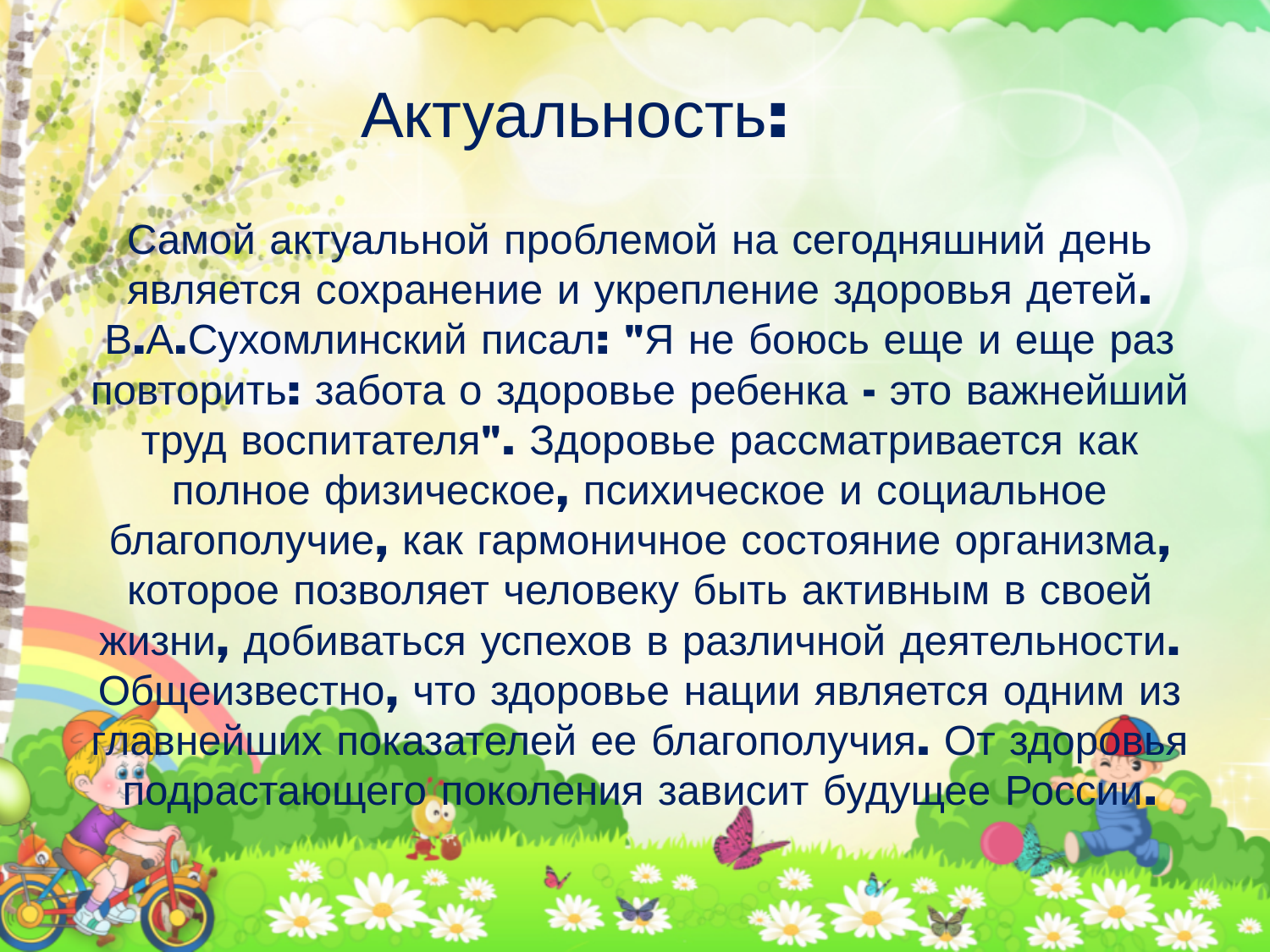

# Актуальность:
Самой актуальной проблемой на сегодняшний день является сохранение и укрепление здоровья детей. В.А.Сухомлинский писал: "Я не боюсь еще и еще раз повторить: забота о здоровье ребенка - это важнейший труд воспитателя". Здоровье рассматривается как полное физическое, психическое и социальное благополучие, как гармоничное состояние организма, которое позволяет человеку быть активным в своей жизни, добиваться успехов в различной деятельности. Общеизвестно, что здоровье нации является одним из главнейших показателей ее благополучия. От здоровья подрастающего поколения зависит будущее России.